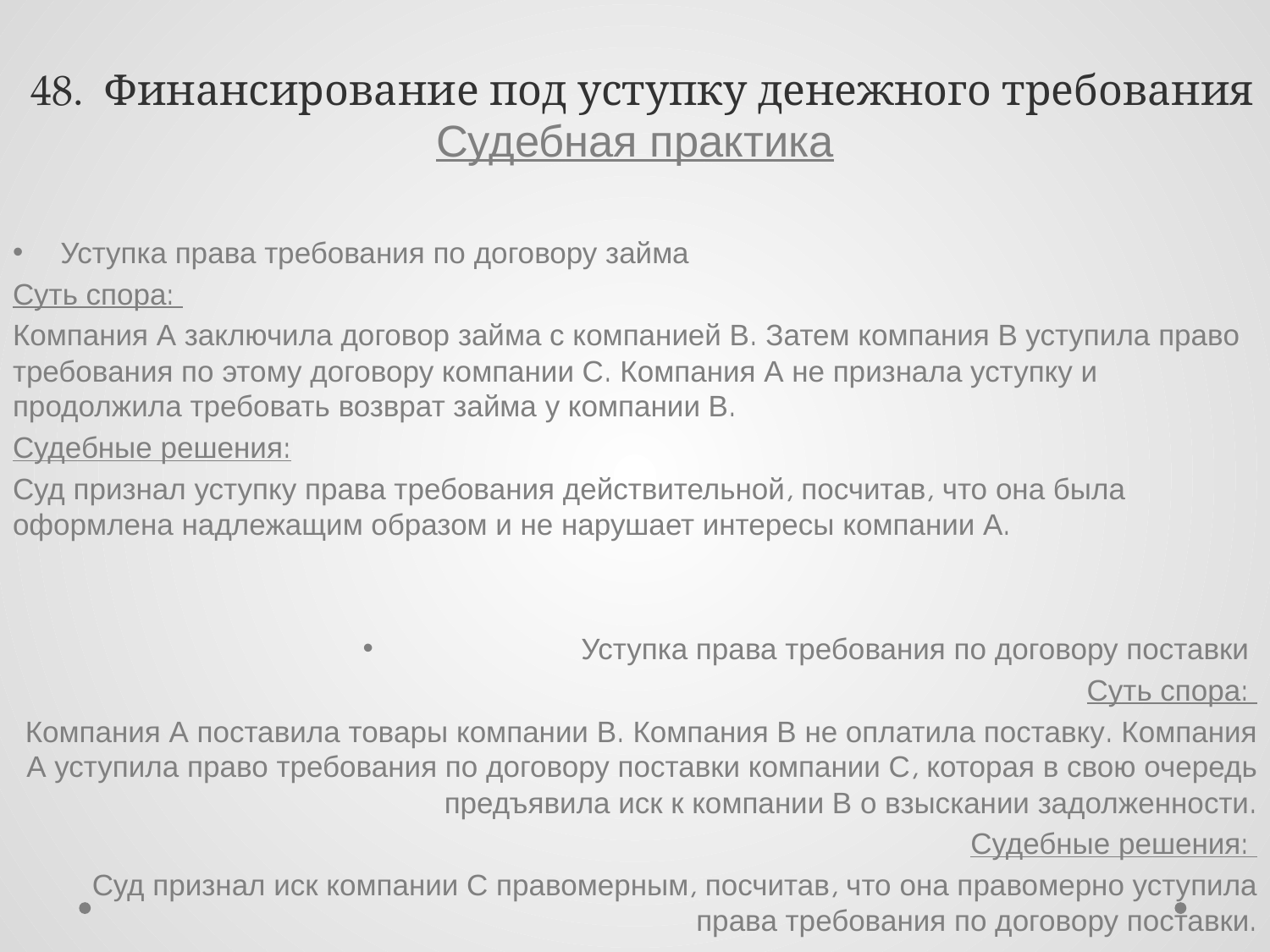

# 48.  Финансирование под уступку денежного требования
Судебная практика

Уступка права требования по договору займа
Суть спора:
Компания А заключила договор займа с компанией В. Затем компания В уступила право требования по этому договору компании С. Компания А не признала уступку и продолжила требовать возврат займа у компании В.
Судебные решения:
Суд признал уступку права требования действительной, посчитав, что она была оформлена надлежащим образом и не нарушает интересы компании А.

Уступка права требования по договору поставки
Суть спора:
Компания А поставила товары компании В. Компания В не оплатила поставку. Компания А уступила право требования по договору поставки компании С, которая в свою очередь предъявила иск к компании В о взыскании задолженности.
 Судебные решения:
Суд признал иск компании С правомерным, посчитав, что она правомерно уступила права требования по договору поставки.